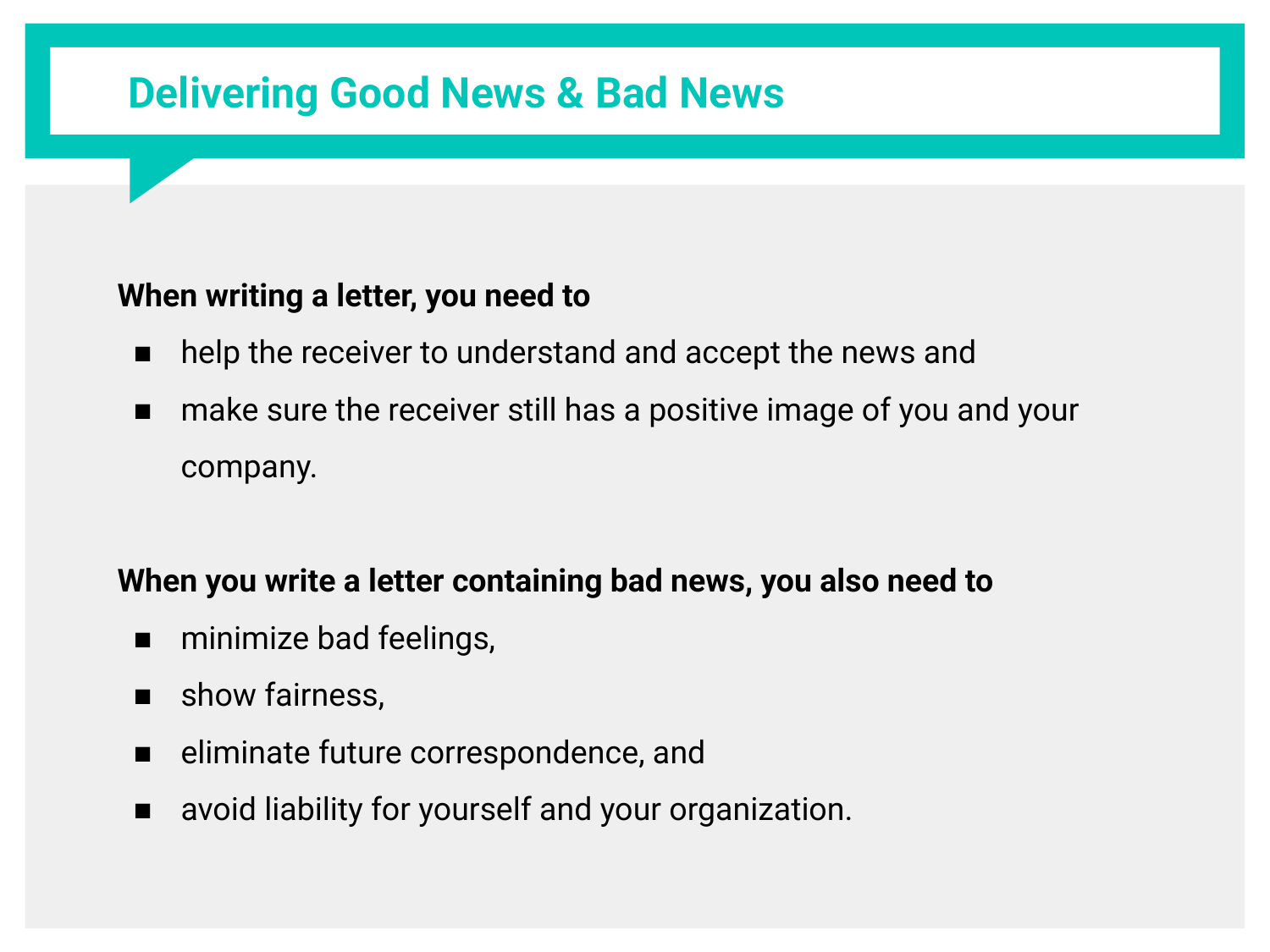

# Delivering Good News & Bad News
When writing a letter, you need to
help the receiver to understand and accept the news and
make sure the receiver still has a positive image of you and your company.

When you write a letter containing bad news, you also need to
minimize bad feelings,
show fairness,
eliminate future correspondence, and
avoid liability for yourself and your organization.